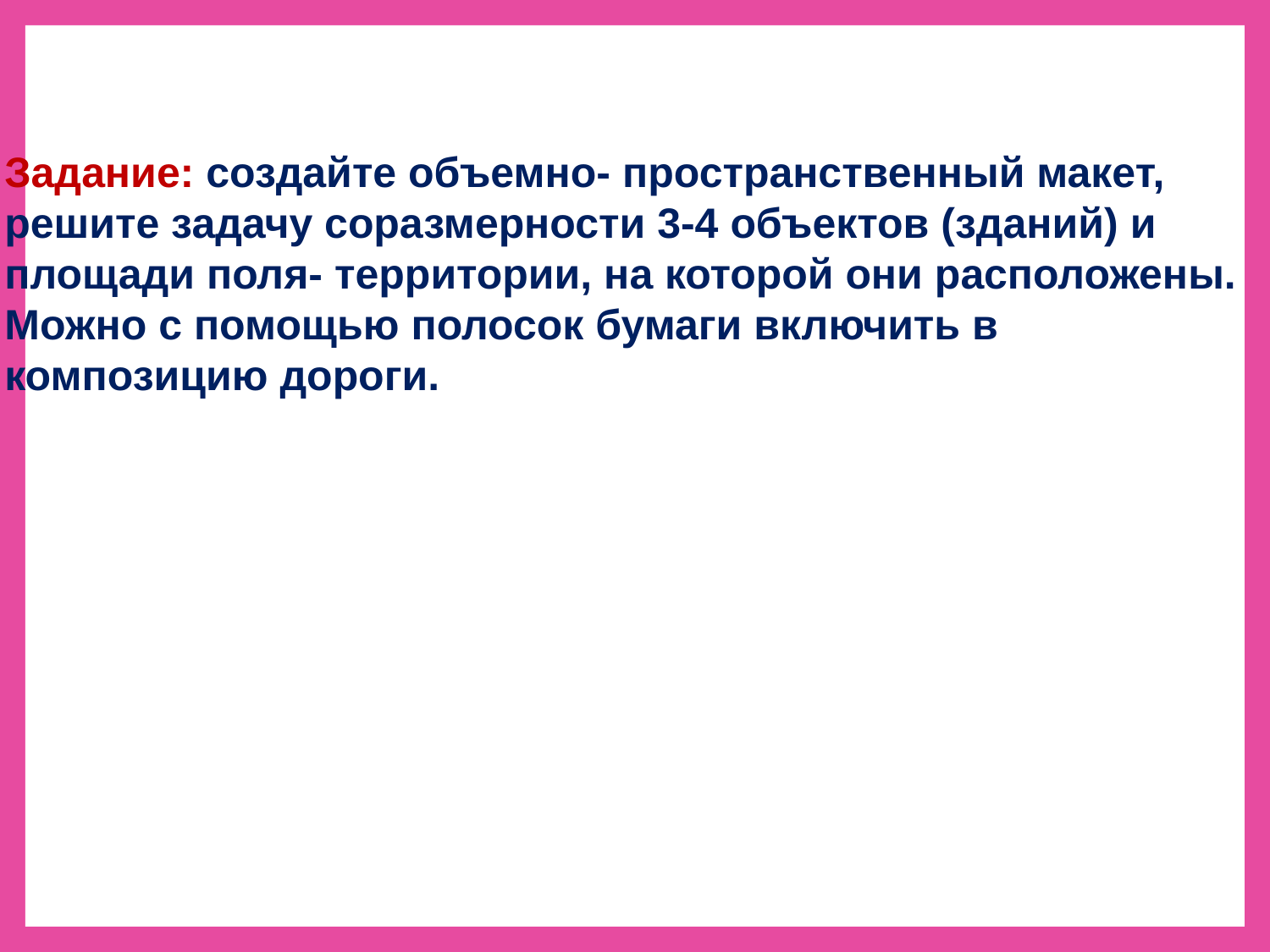

Задание: создайте объемно- пространственный макет,
решите задачу соразмерности 3-4 объектов (зданий) и
площади поля- территории, на которой они расположены.
Можно с помощью полосок бумаги включить в
композицию дороги.